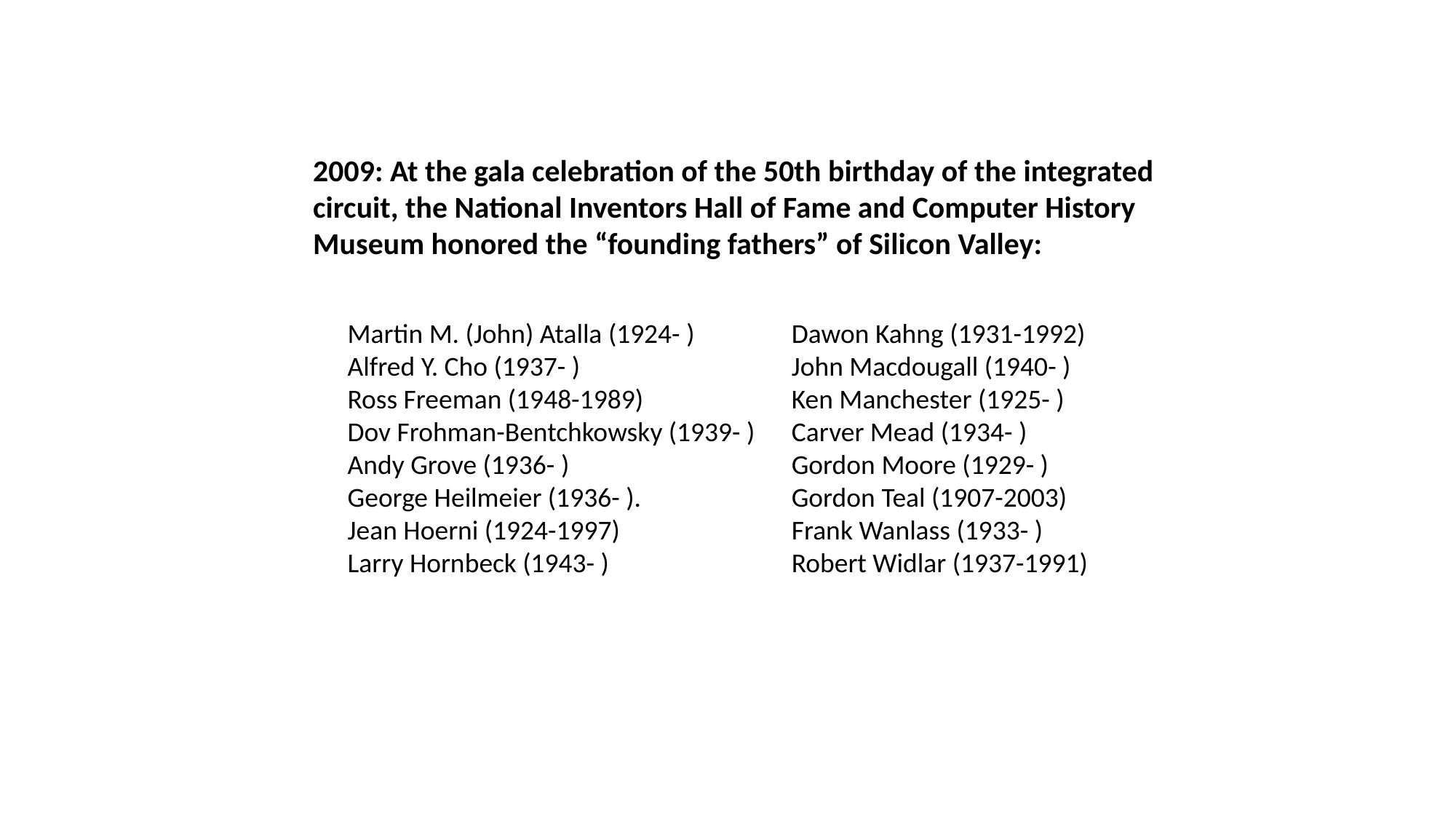

2009: At the gala celebration of the 50th birthday of the integrated circuit, the National Inventors Hall of Fame and Computer History Museum honored the “founding fathers” of Silicon Valley:
Martin M. (John) Atalla (1924- )
Alfred Y. Cho (1937- )
Ross Freeman (1948-1989)
Dov Frohman-Bentchkowsky (1939- )
Andy Grove (1936- )
George Heilmeier (1936- ).
Jean Hoerni (1924-1997)
Larry Hornbeck (1943- )
Dawon Kahng (1931-1992)
John Macdougall (1940- )
Ken Manchester (1925- )
Carver Mead (1934- )
Gordon Moore (1929- )
Gordon Teal (1907-2003)
Frank Wanlass (1933- )
Robert Widlar (1937-1991)